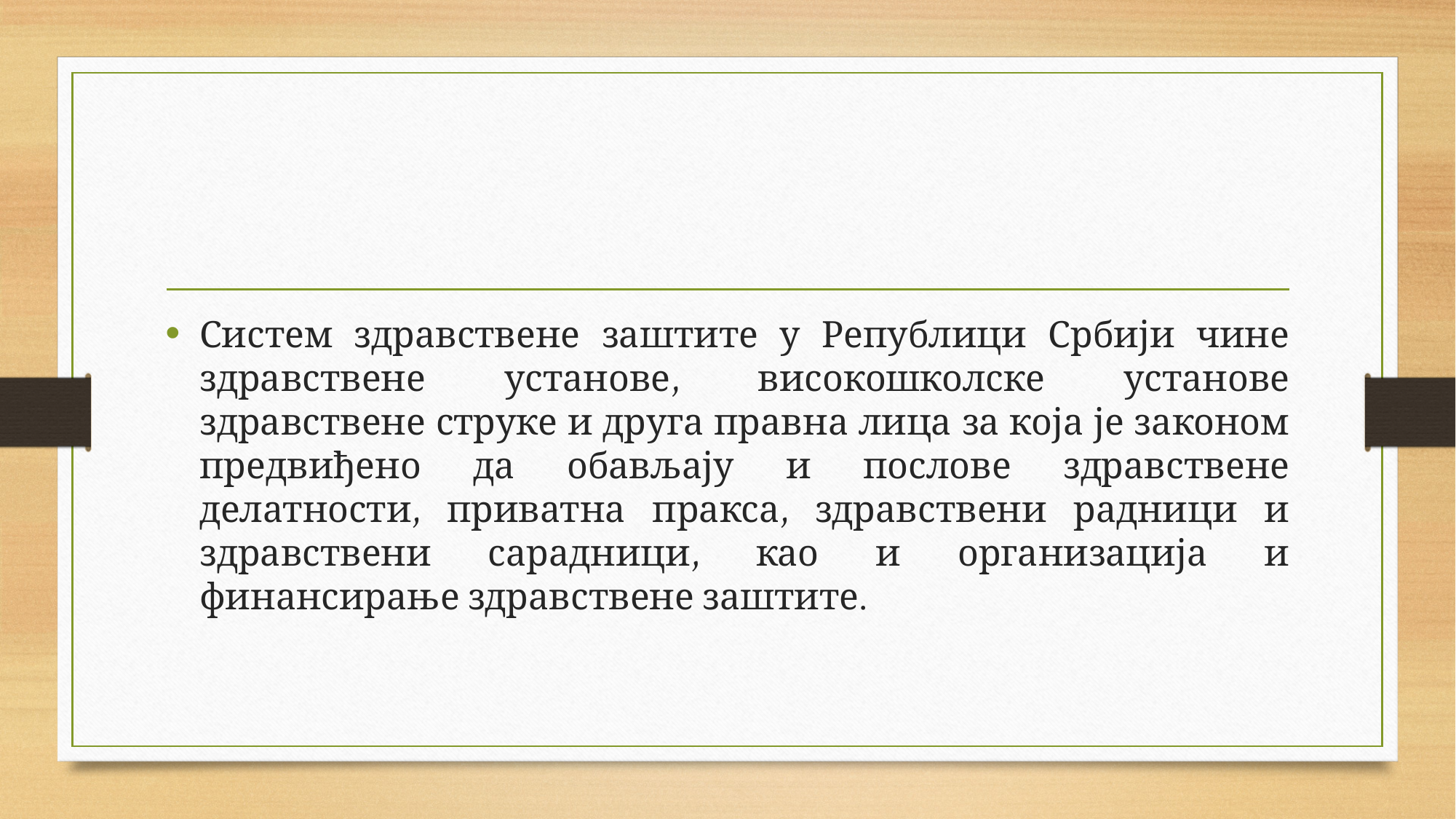

Систем здравствене заштите у Републици Србији чине здравствене установе, високошколске установе здравствене струке и друга правна лица за која је законом предвиђено да обављају и послове здравствене делатности, приватна пракса, здравствени радници и здравствени сарадници, као и организација и финансирање здравствене заштите.